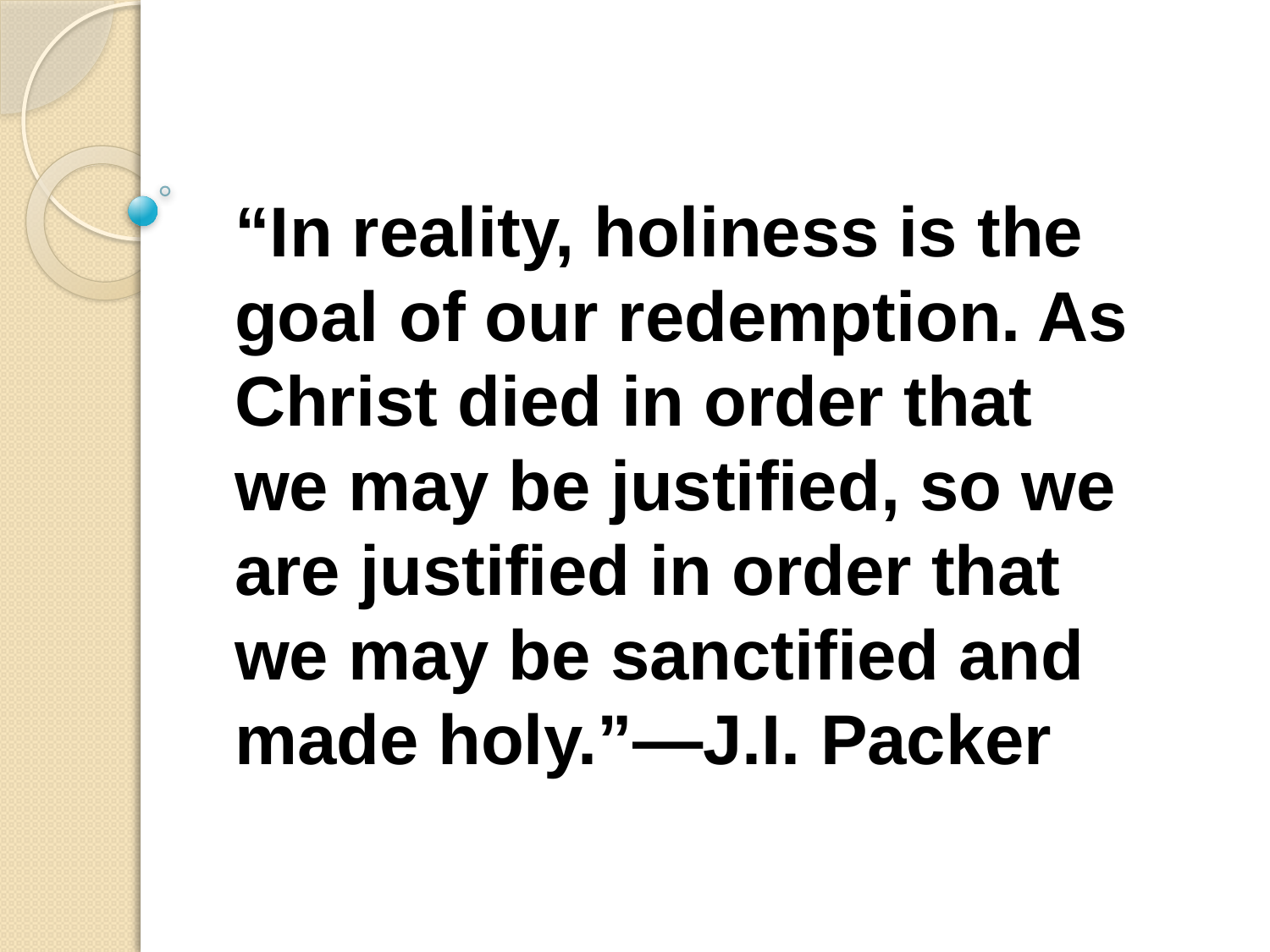

“In reality, holiness is the goal of our redemption. As Christ died in order that we may be justified, so we are justified in order that we may be sanctified and made holy.”—J.I. Packer